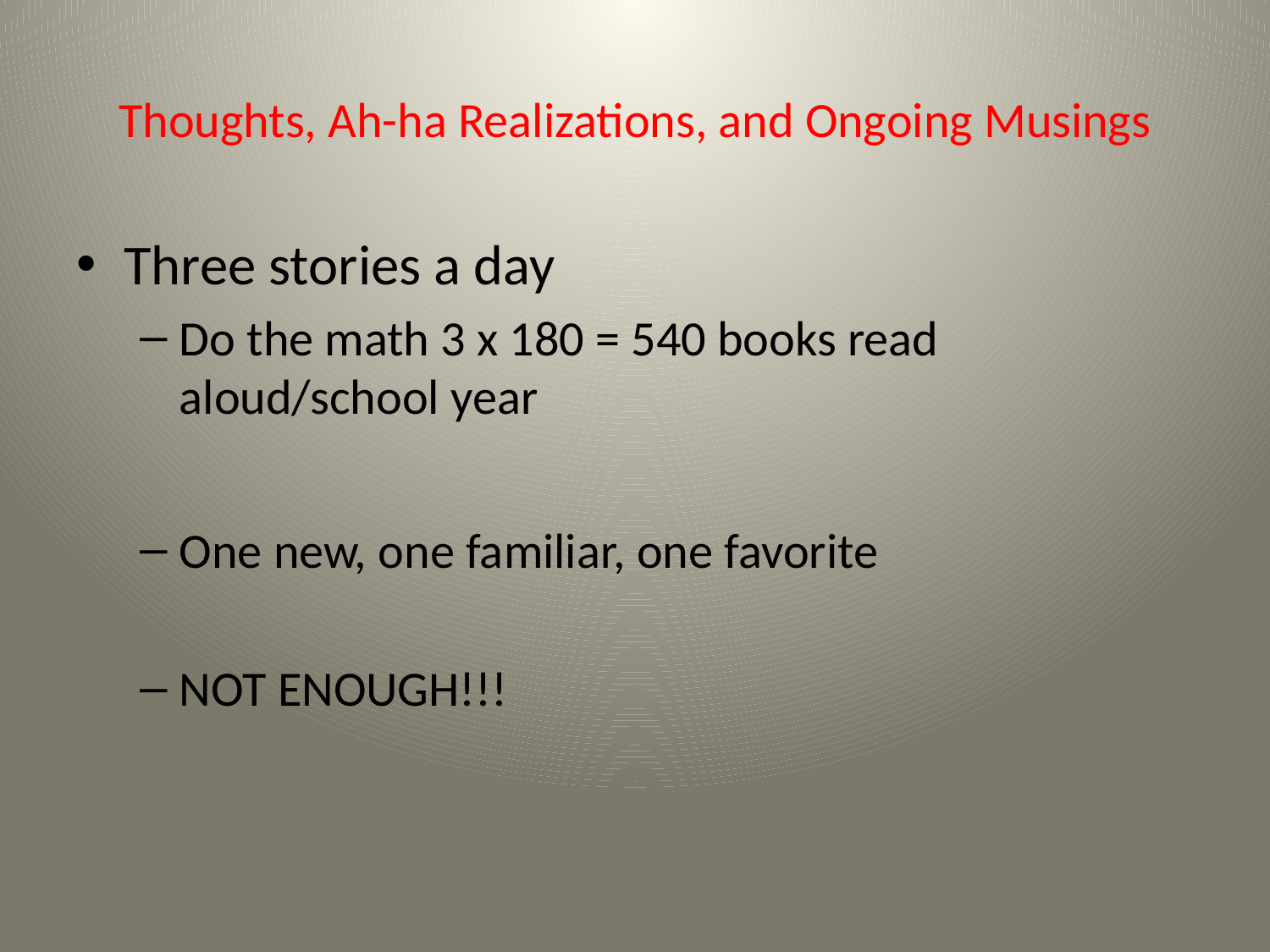

# Thoughts, Ah-ha Realizations, and Ongoing Musings
Three stories a day
Do the math 3 x 180 = 540 books read aloud/school year

One new, one familiar, one favorite

NOT ENOUGH!!!